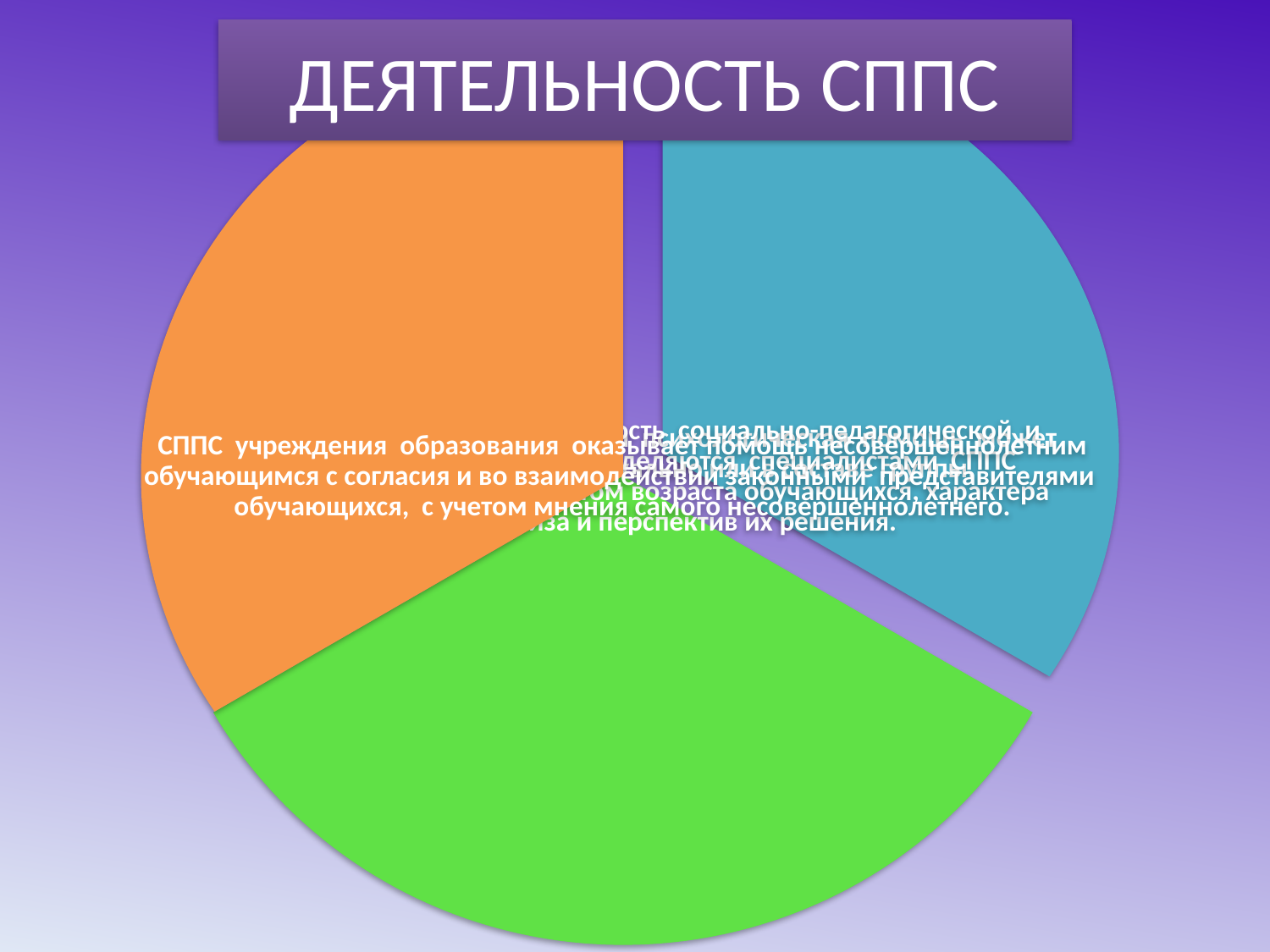

Социально-педагогическая  и  психологическая  помощь  может оказываться индивидуально или в составе группы.
Объем,  формы,  продолжительность  социально-педагогической  и психологической  помощи  определяются  специалистами  СППС  учреждения образования с учетом возраста обучающихся, характера проблем, анализа и перспектив их решения.
СППС  учреждения  образования  оказывает помощь несовершеннолетним обучающимся с согласия и во взаимодействии законными  представителями  обучающихся,  с учетом мнения самого несовершеннолетнего.
# ДЕЯТЕЛЬНОСТЬ СППС